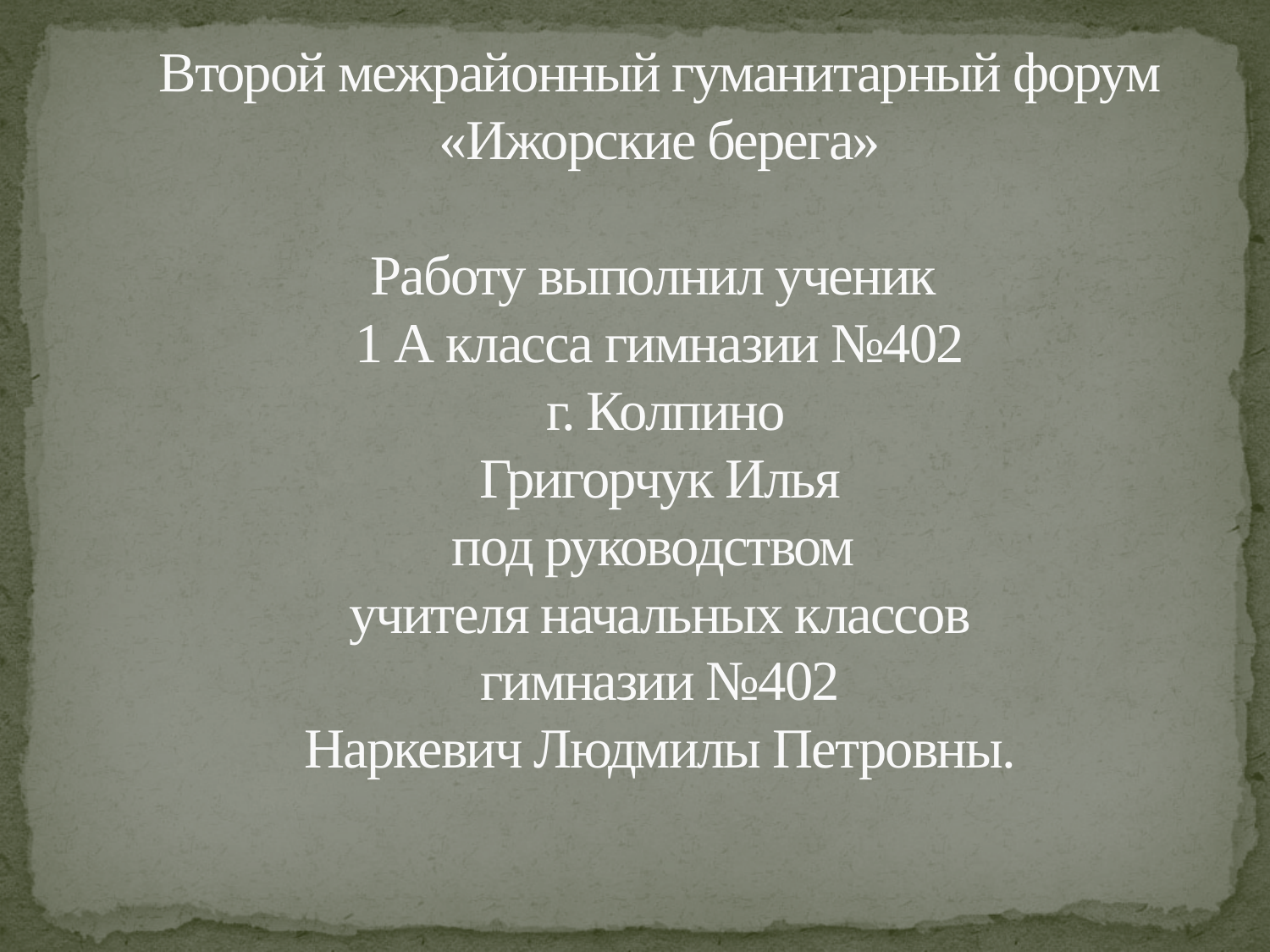

# Второй межрайонный гуманитарный форум «Ижорские берега» Работу выполнил ученик 1 А класса гимназии №402 г. Колпино Григорчук Илья под руководством учителя начальных классов гимназии №402 Наркевич Людмилы Петровны.